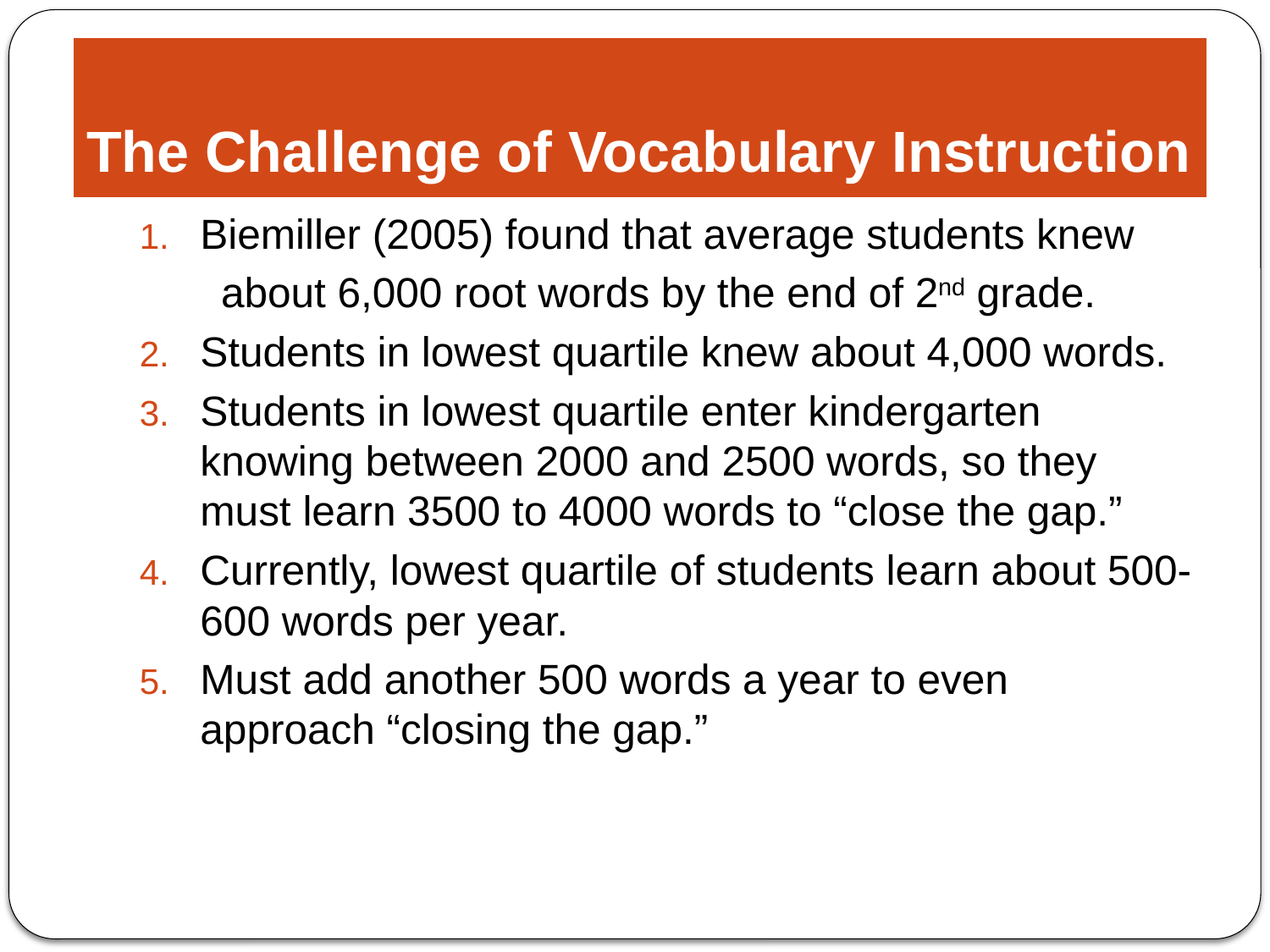

# The Challenge of Vocabulary Instruction
Biemiller (2005) found that average students knew
       about 6,000 root words by the end of 2nd grade.
Students in lowest quartile knew about 4,000 words.
Students in lowest quartile enter kindergarten knowing between 2000 and 2500 words, so they must learn 3500 to 4000 words to “close the gap.”
Currently, lowest quartile of students learn about 500-600 words per year.
Must add another 500 words a year to even approach “closing the gap.”